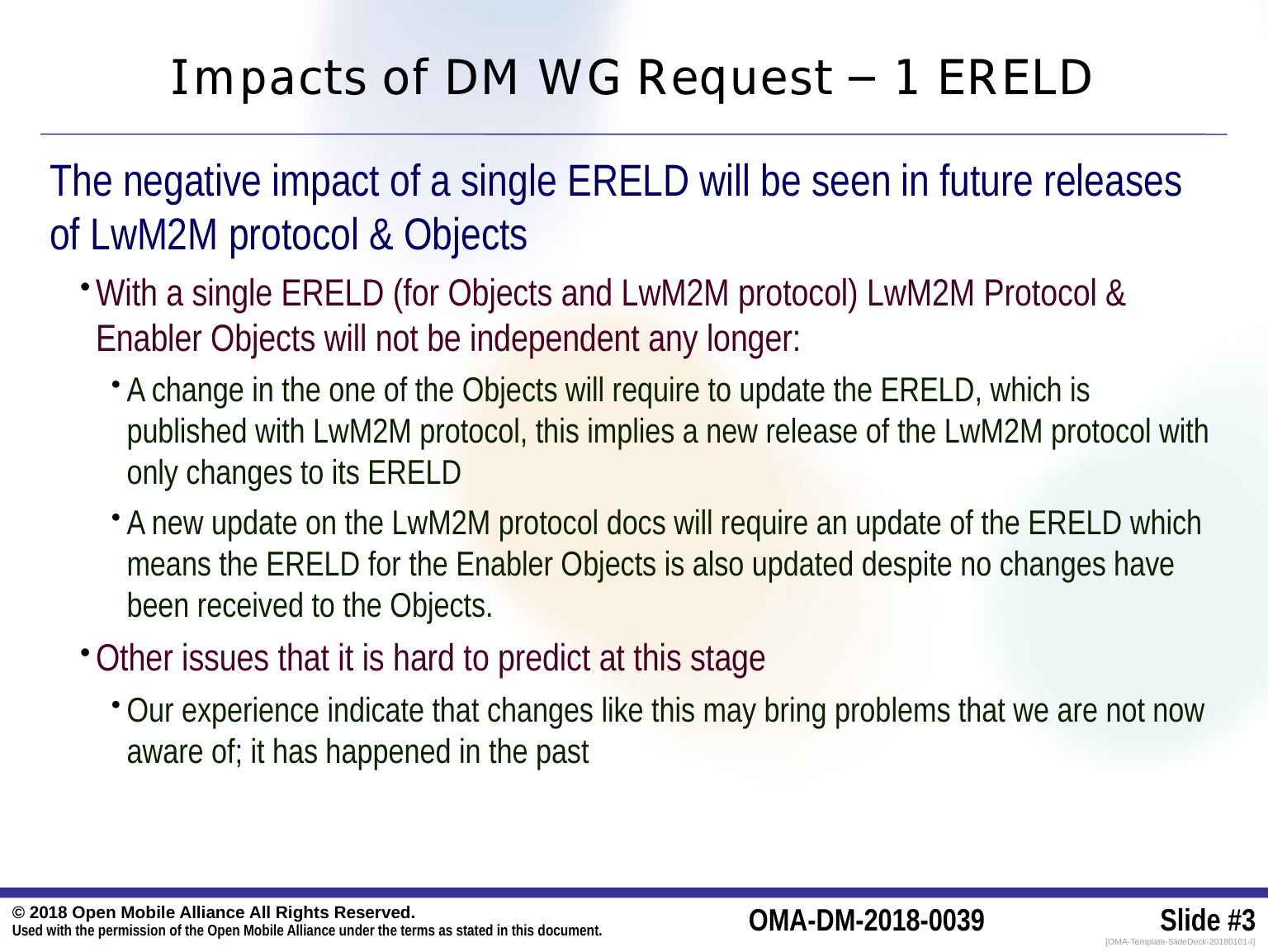

# Impacts of DM WG Request – 1 ERELD
The negative impact of a single ERELD will be seen in future releases of LwM2M protocol & Objects
With a single ERELD (for Objects and LwM2M protocol) LwM2M Protocol & Enabler Objects will not be independent any longer:
A change in the one of the Objects will require to update the ERELD, which is published with LwM2M protocol, this implies a new release of the LwM2M protocol with only changes to its ERELD
A new update on the LwM2M protocol docs will require an update of the ERELD which means the ERELD for the Enabler Objects is also updated despite no changes have been received to the Objects.
Other issues that it is hard to predict at this stage
Our experience indicate that changes like this may bring problems that we are not now aware of; it has happened in the past